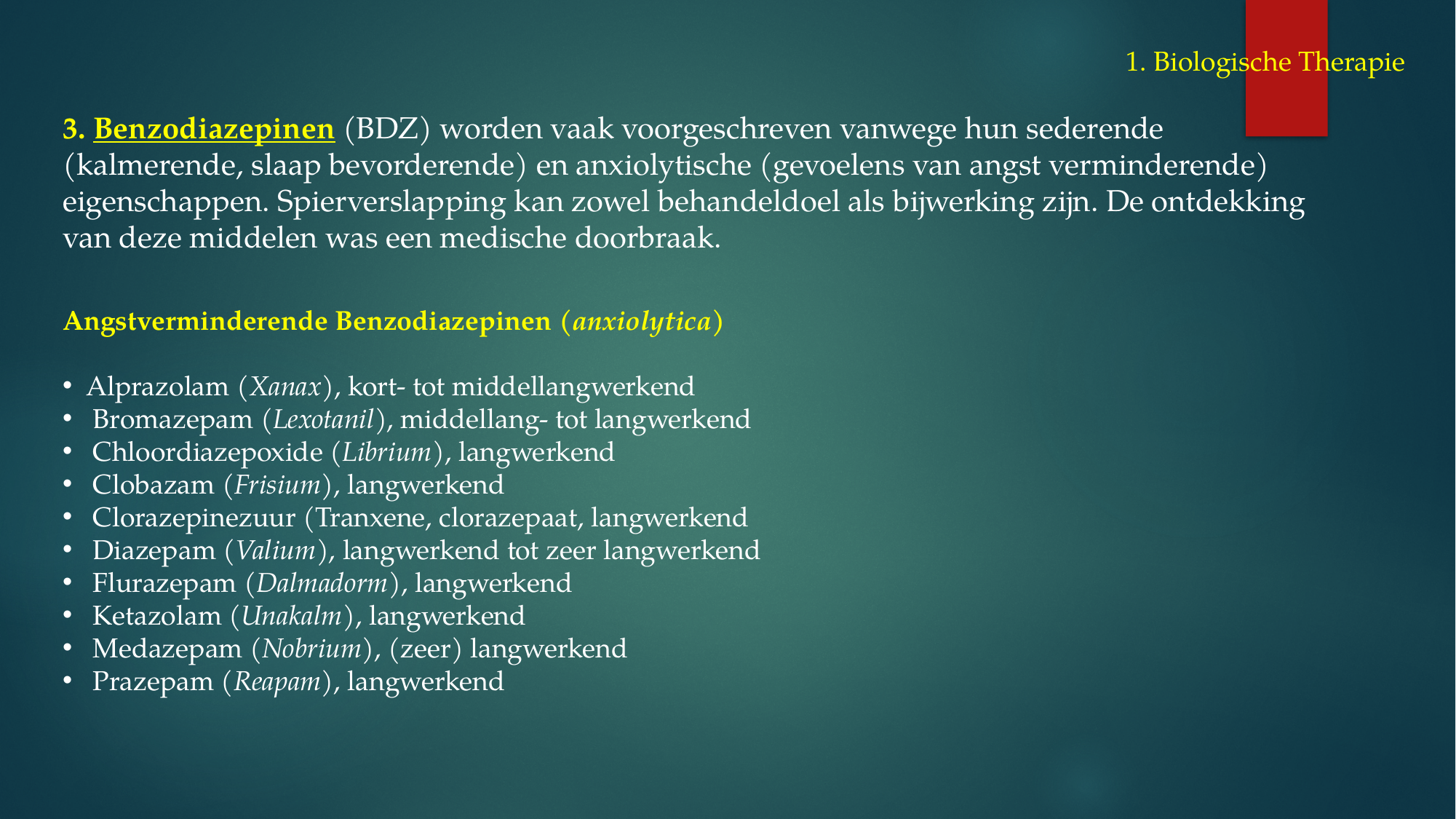

1. Biologische Therapie
3. Benzodiazepinen (BDZ) worden vaak voorgeschreven vanwege hun sederende (kalmerende, slaap bevorderende) en anxiolytische (gevoelens van angst verminderende) eigenschappen. Spierverslapping kan zowel behandeldoel als bijwerking zijn. De ontdekking van deze middelen was een medische doorbraak.
Angstverminderende Benzodiazepinen (anxiolytica)

  Alprazolam (Xanax), kort- tot middellangwerkend
   Bromazepam (Lexotanil), middellang- tot langwerkend
   Chloordiazepoxide (Librium), langwerkend
   Clobazam (Frisium), langwerkend
   Clorazepinezuur (Tranxene, clorazepaat, langwerkend
   Diazepam (Valium), langwerkend tot zeer langwerkend
   Flurazepam (Dalmadorm), langwerkend
   Ketazolam (Unakalm), langwerkend
   Medazepam (Nobrium), (zeer) langwerkend
   Prazepam (Reapam), langwerkend